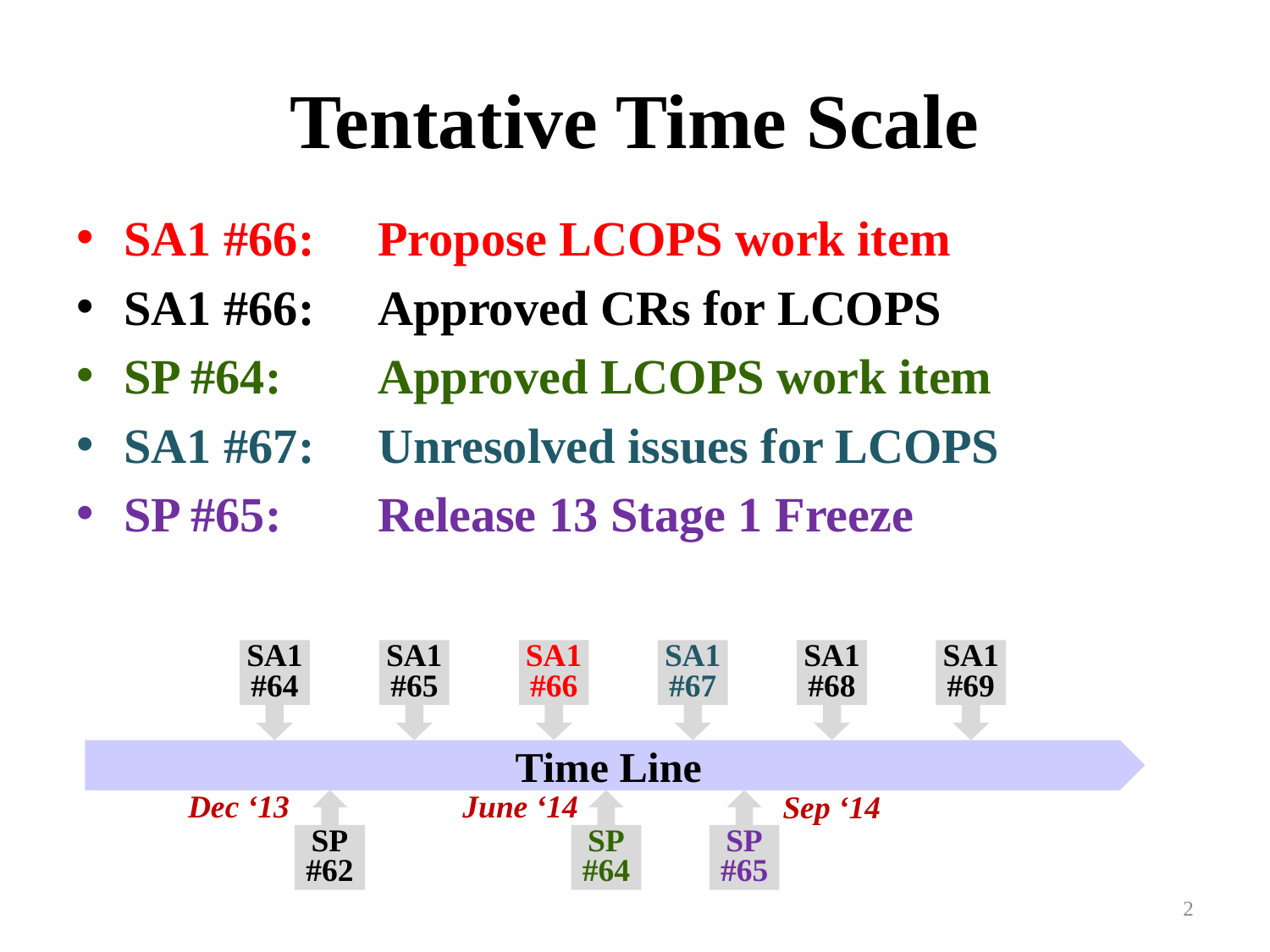

# Tentative Time Scale
SA1 #66:	Propose LCOPS work item
SA1 #66:	Approved CRs for LCOPS
SP #64:	Approved LCOPS work item
SA1 #67:	Unresolved issues for LCOPS
SP #65:	Release 13 Stage 1 Freeze
SA1
#64
SA1
#65
SA1
#66
SA1
#67
SA1
#68
SA1
#69
Time Line
Dec ‘13
June ‘14
Sep ‘14
SP
#62
SP
#64
SP
#65
2